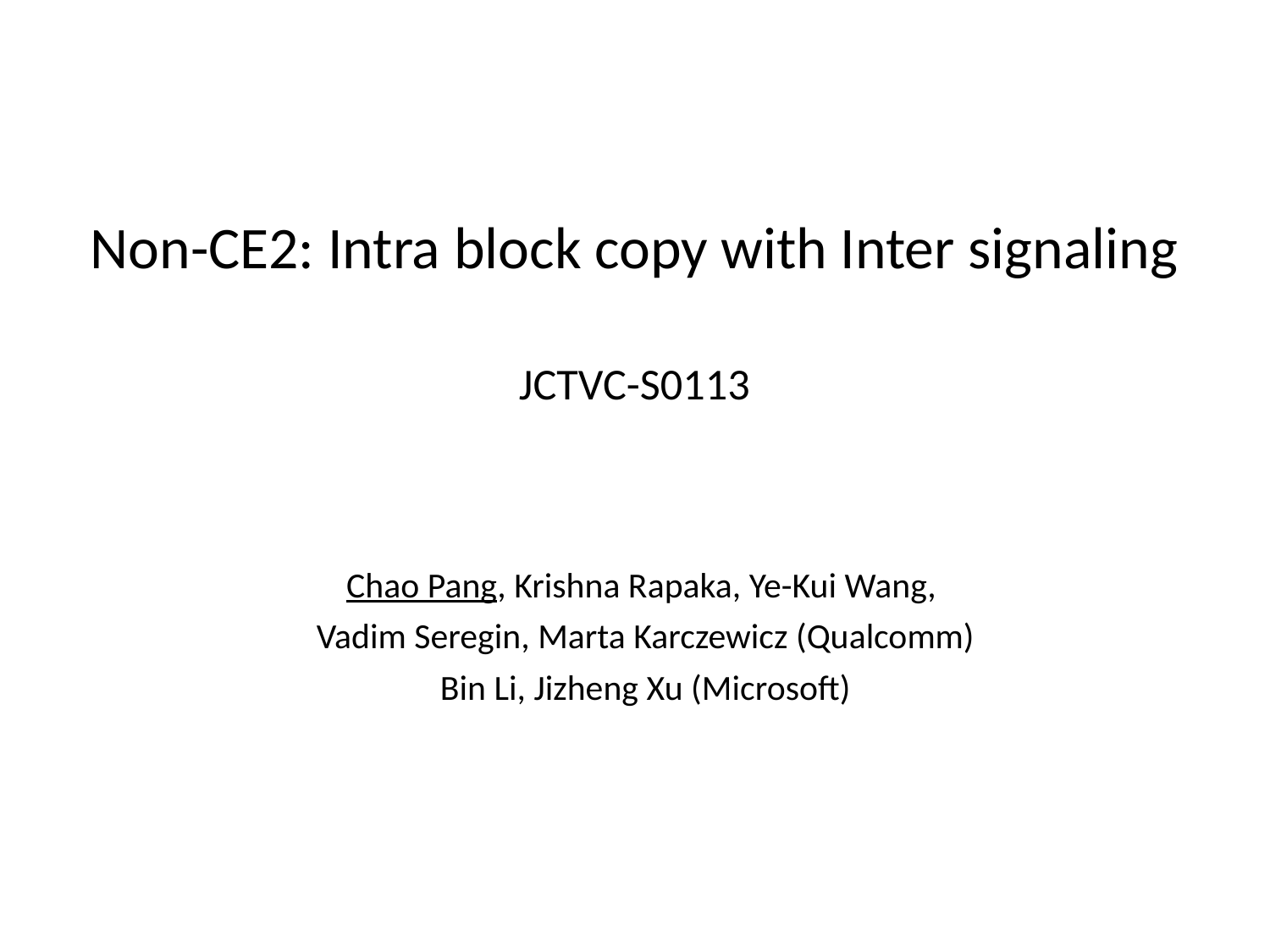

# Non-CE2: Intra block copy with Inter signaling JCTVC-S0113
Chao Pang, Krishna Rapaka, Ye-Kui Wang,
Vadim Seregin, Marta Karczewicz (Qualcomm)
Bin Li, Jizheng Xu (Microsoft)